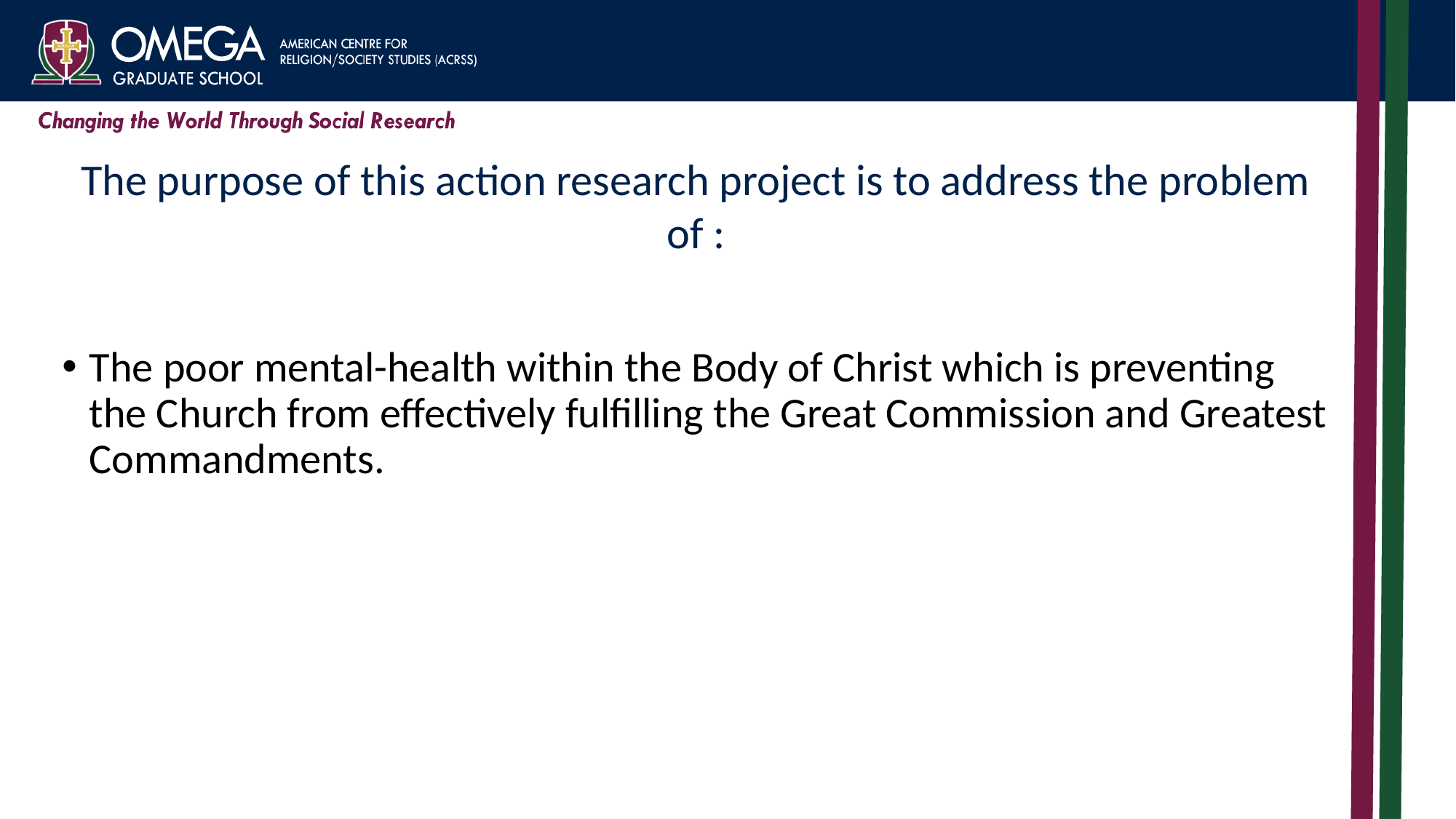

# The purpose of this action research project is to address the problem of :
The poor mental-health within the Body of Christ which is preventing the Church from effectively fulfilling the Great Commission and Greatest Commandments.